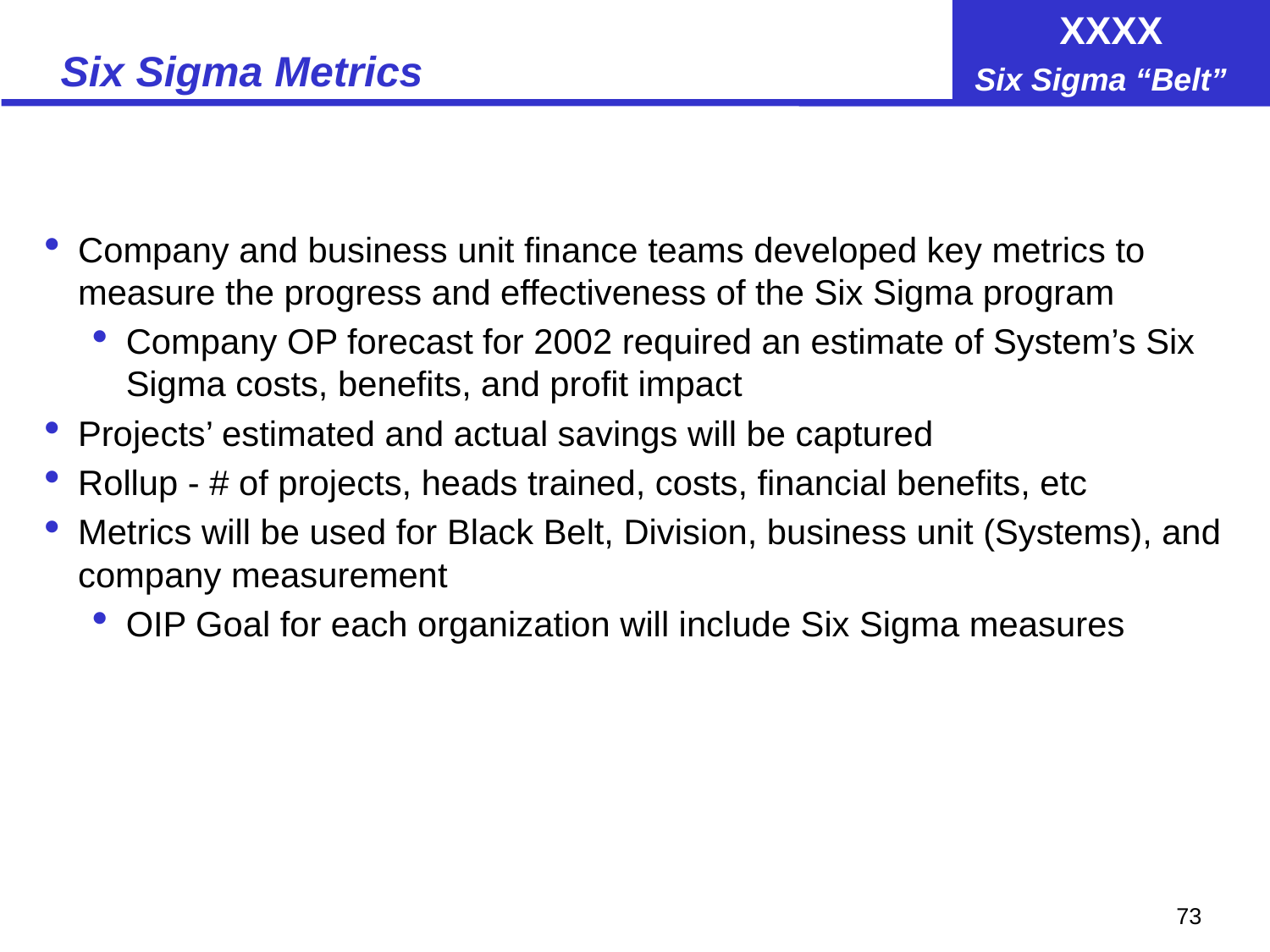

# Six Sigma Metrics
Company and business unit finance teams developed key metrics to measure the progress and effectiveness of the Six Sigma program
Company OP forecast for 2002 required an estimate of System’s Six Sigma costs, benefits, and profit impact
Projects’ estimated and actual savings will be captured
Rollup - # of projects, heads trained, costs, financial benefits, etc
Metrics will be used for Black Belt, Division, business unit (Systems), and company measurement
OIP Goal for each organization will include Six Sigma measures